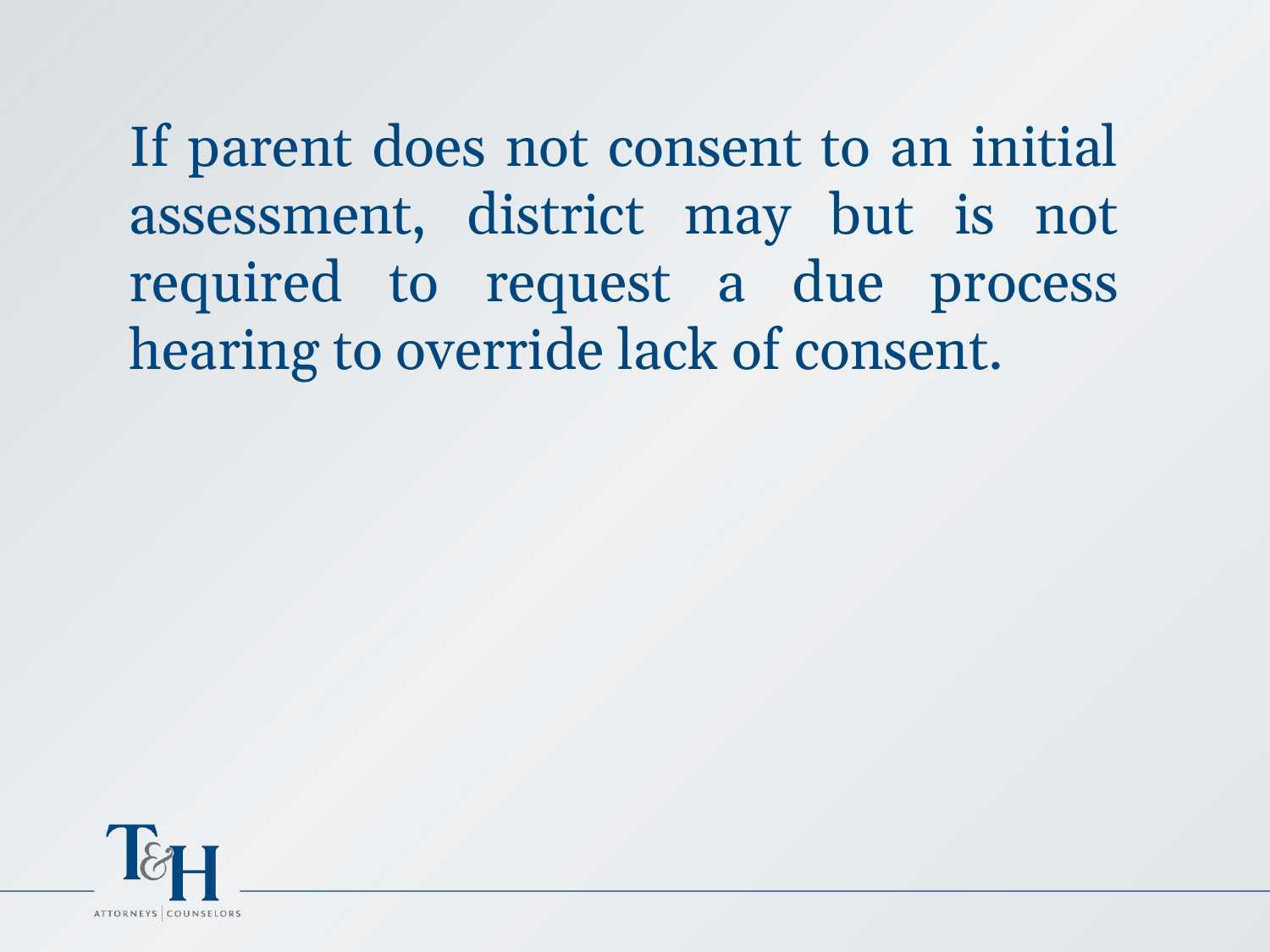

# If parent does not consent to an initial assessment, district may but is not required to request a due process hearing to override lack of consent.